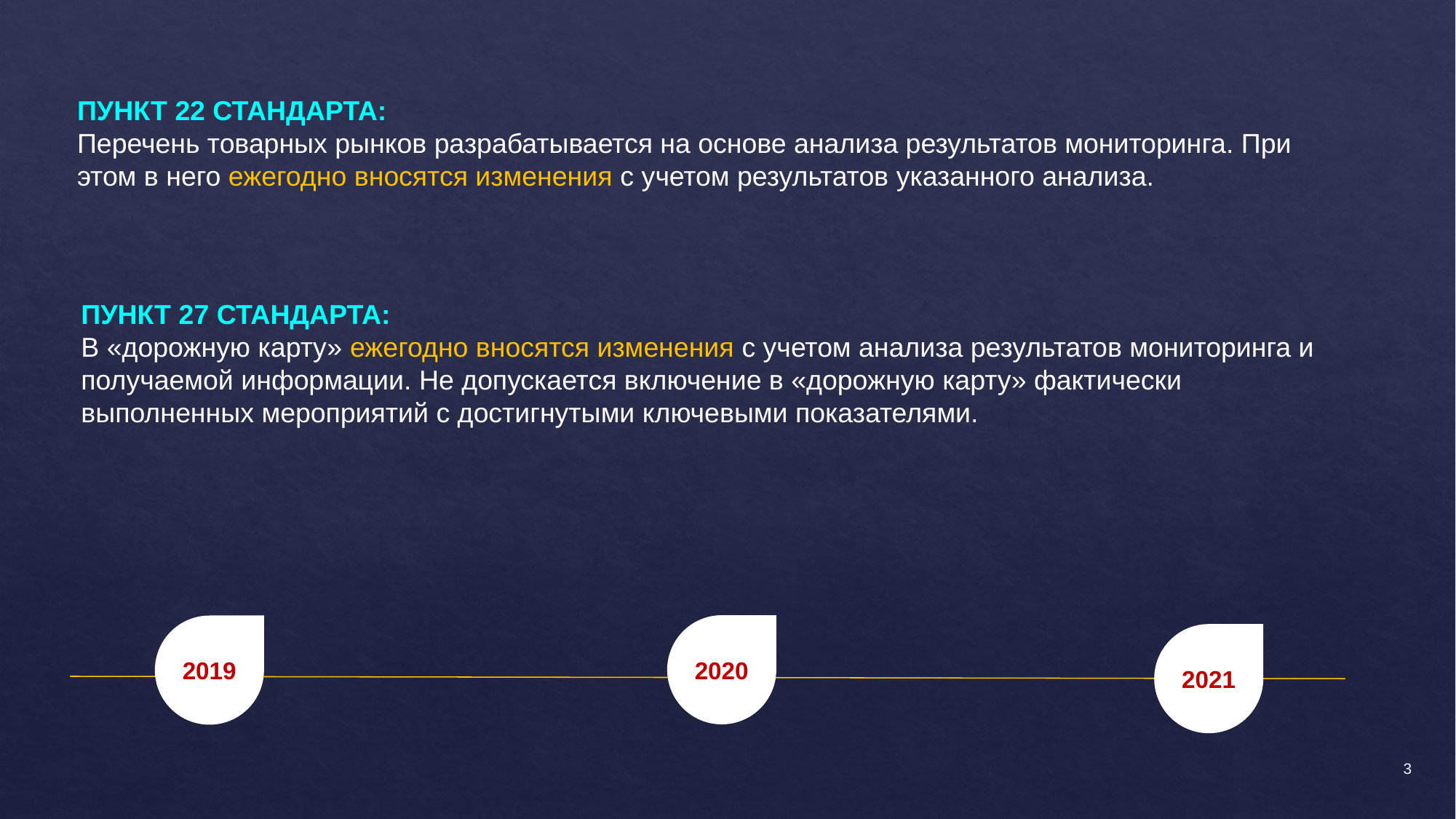

ПУНКТ 22 СТАНДАРТА:
Перечень товарных рынков разрабатывается на основе анализа результатов мониторинга. При этом в него ежегодно вносятся изменения с учетом результатов указанного анализа.

ПУНКТ 27 СТАНДАРТА:
В «дорожную карту» ежегодно вносятся изменения с учетом анализа результатов мониторинга и получаемой информации. Не допускается включение в «дорожную карту» фактически выполненных мероприятий с достигнутыми ключевыми показателями.
2020
2019
2021
3